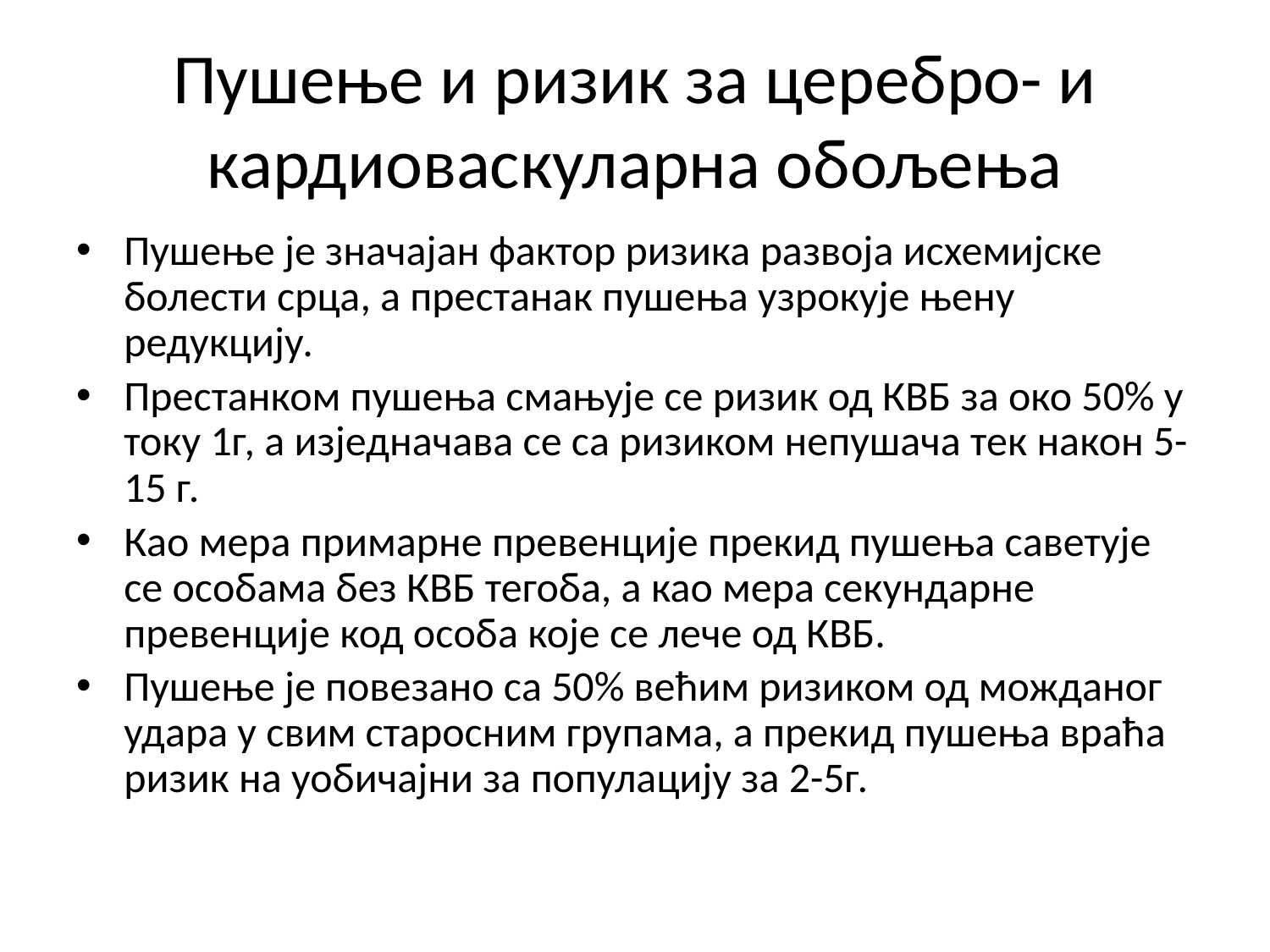

# Пушење и ризик за церебро- и кардиоваскуларна обољења
Пушење је значајан фактор ризика развоја исхемијске болести срца, а престанак пушења узрокује њену редукцију.
Престанком пушења смањује се ризик од КВБ за око 50% у току 1г, а изједначава се са ризиком непушача тек након 5-15 г.
Као мера примарне превенције прекид пушења саветује се особама без КВБ тегоба, а као мера секундарне превенције код особа које се лече од КВБ.
Пушење је повезано са 50% већим ризиком од можданог удара у свим старосним групама, а прекид пушења враћа ризик на уобичајни за популацију за 2-5г.